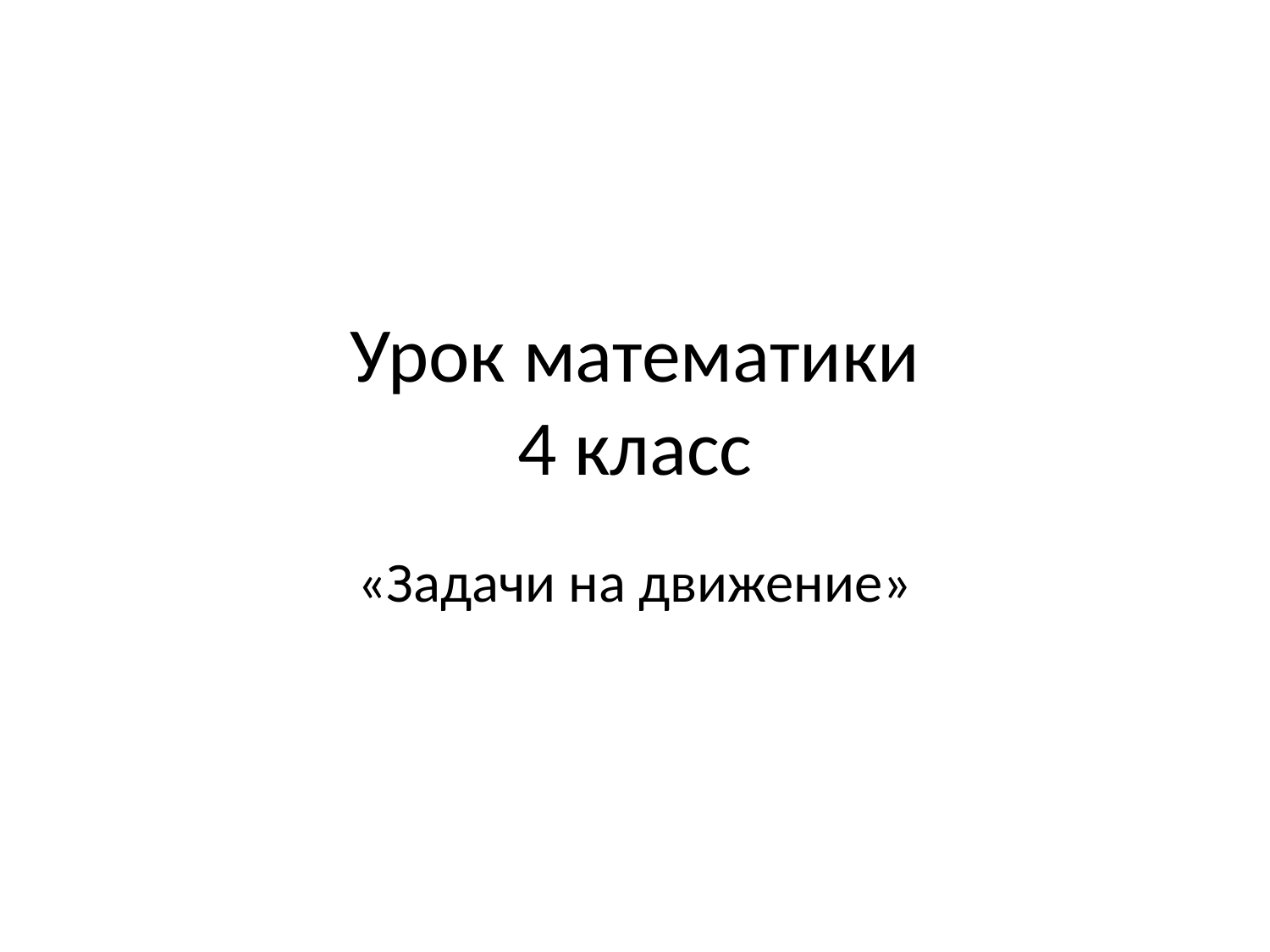

# Урок математики 4 класс
«Задачи на движение»